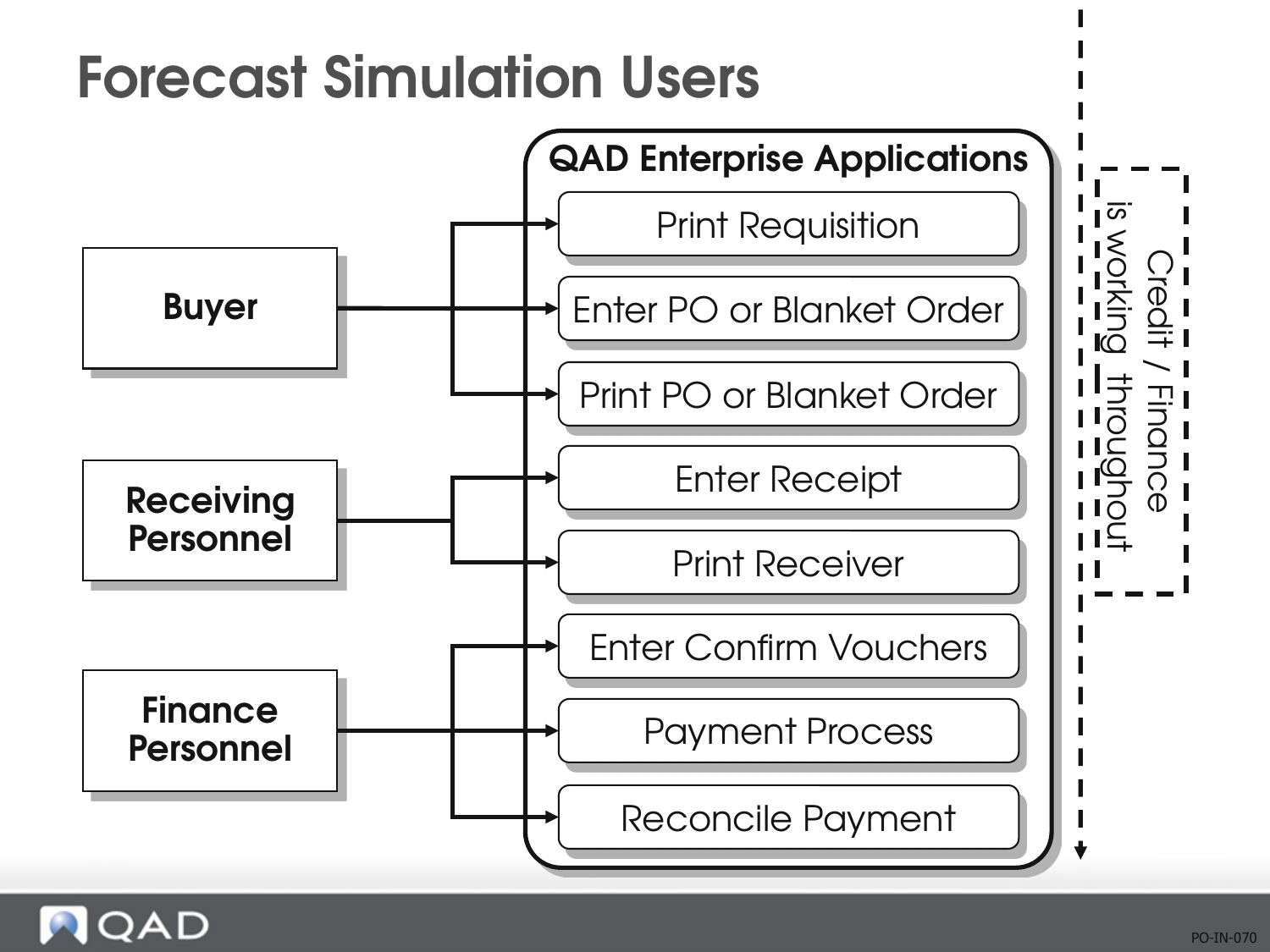

Credit / Finance
is working  throughout
QAD Enterprise Applications
Print Requisition
Enter PO or Blanket Order
Print PO or Blanket Order
Enter Receipt
Print Receiver
Enter Confirm Vouchers
Payment Process
Reconcile Payment
Buyer
Receiving Personnel
Finance Personnel
# Forecast Simulation Users
PO-IN-070